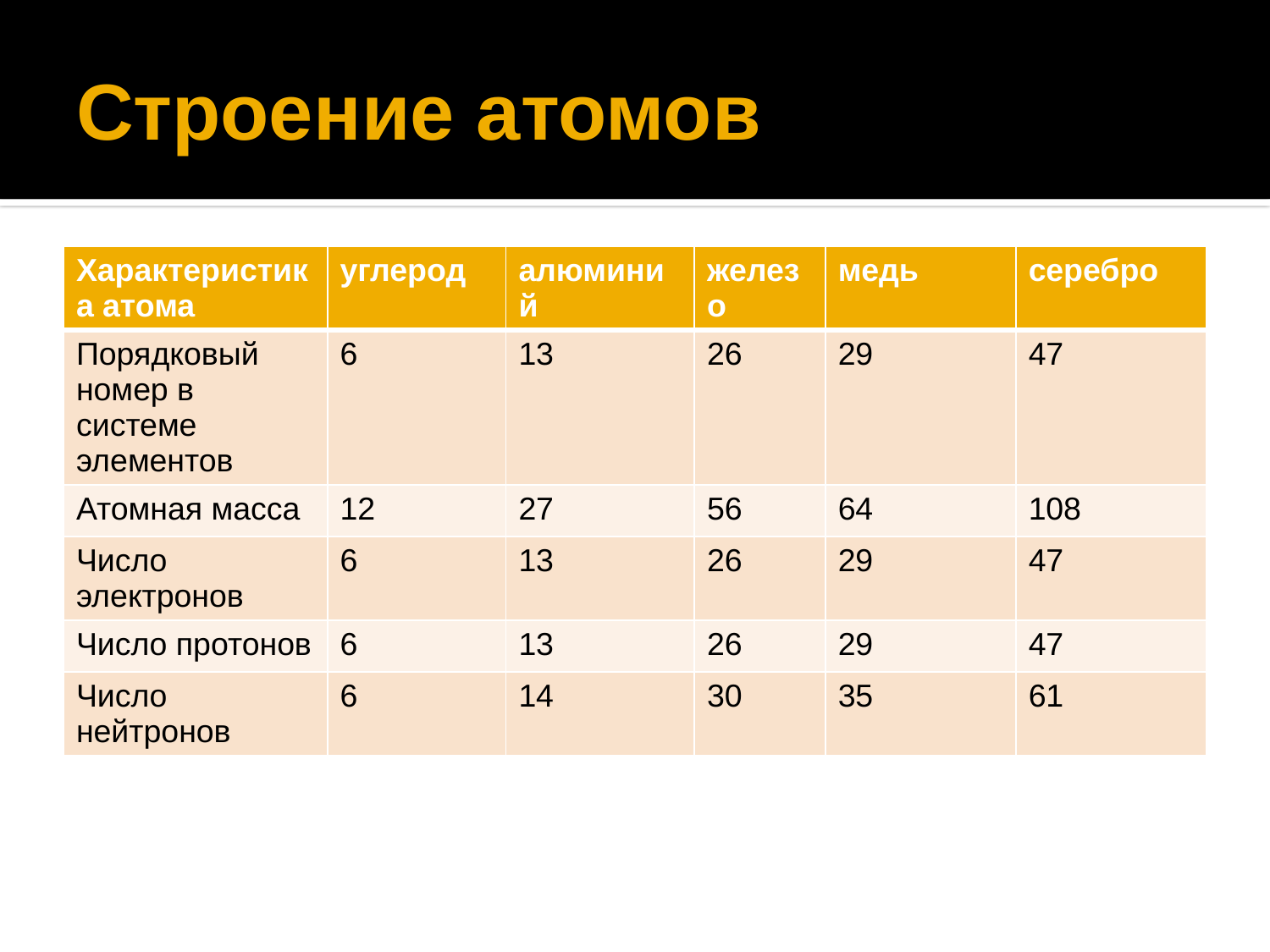

# Строение атомов
| Характеристика атома | углерод | алюминий | железо | медь | серебро |
| --- | --- | --- | --- | --- | --- |
| Порядковый номер в системе элементов | 6 | 13 | 26 | 29 | 47 |
| Атомная масса | 12 | 27 | 56 | 64 | 108 |
| Число электронов | 6 | 13 | 26 | 29 | 47 |
| Число протонов | 6 | 13 | 26 | 29 | 47 |
| Число нейтронов | 6 | 14 | 30 | 35 | 61 |